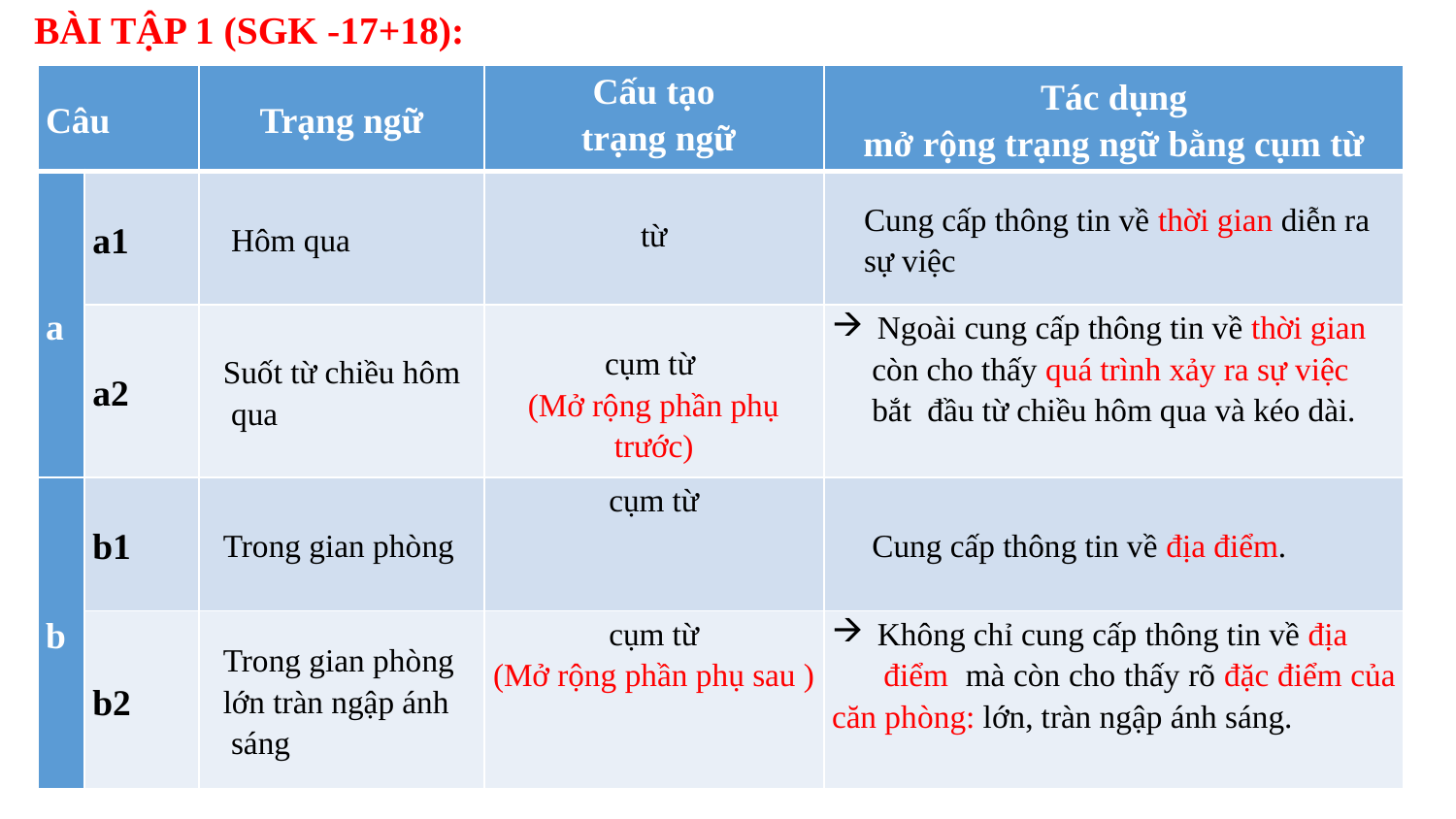

BÀI TẬP 1 (SGK -17+18):
| Câu |  | Trạng ngữ | Cấu tạo trạng ngữ | Tác dụng mở rộng trạng ngữ bằng cụm từ |
| --- | --- | --- | --- | --- |
| a | a1 | Hôm qua | từ | Cung cấp thông tin về thời gian diễn ra sự việc |
|  | a2 | Suốt từ chiều hôm qua | cụm từ  (Mở rộng phần phụ trước) | Ngoài cung cấp thông tin về thời gian còn cho thấy quá trình xảy ra sự việc bắt đầu từ chiều hôm qua và kéo dài. |
| b | b1 | Trong gian phòng | cụm từ | Cung cấp thông tin về địa điểm. |
|  | b2 | Trong gian phòng lớn tràn ngập ánh sáng | cụm từ (Mở rộng phần phụ sau ) | Không chỉ cung cấp thông tin về địa điểm mà còn cho thấy rõ đặc điểm của căn phòng: lớn, tràn ngập ánh sáng. |